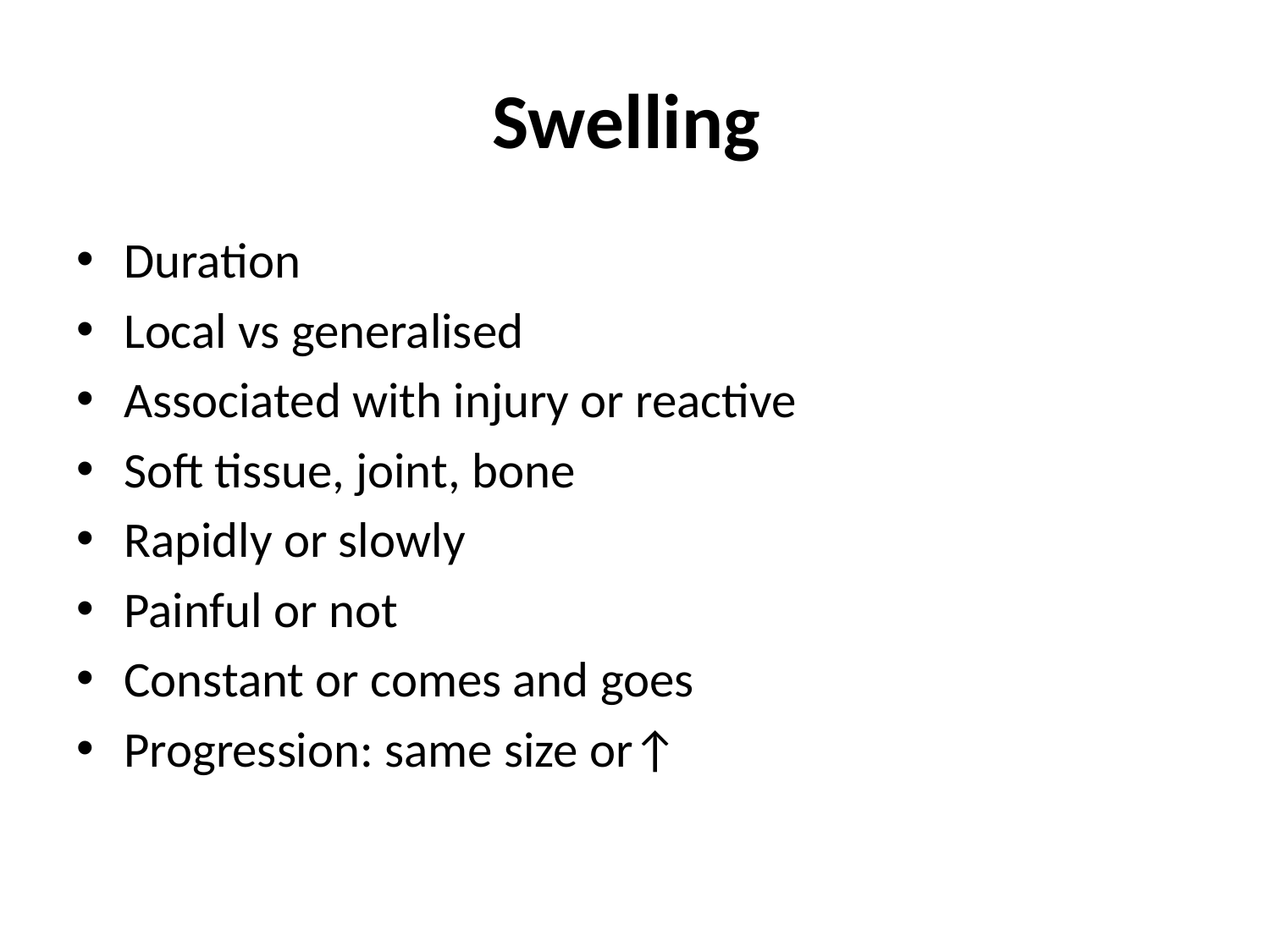

# Swelling
Duration
Local vs generalised
Associated with injury or reactive
Soft tissue, joint, bone
Rapidly or slowly
Painful or not
Constant or comes and goes
Progression: same size or↑